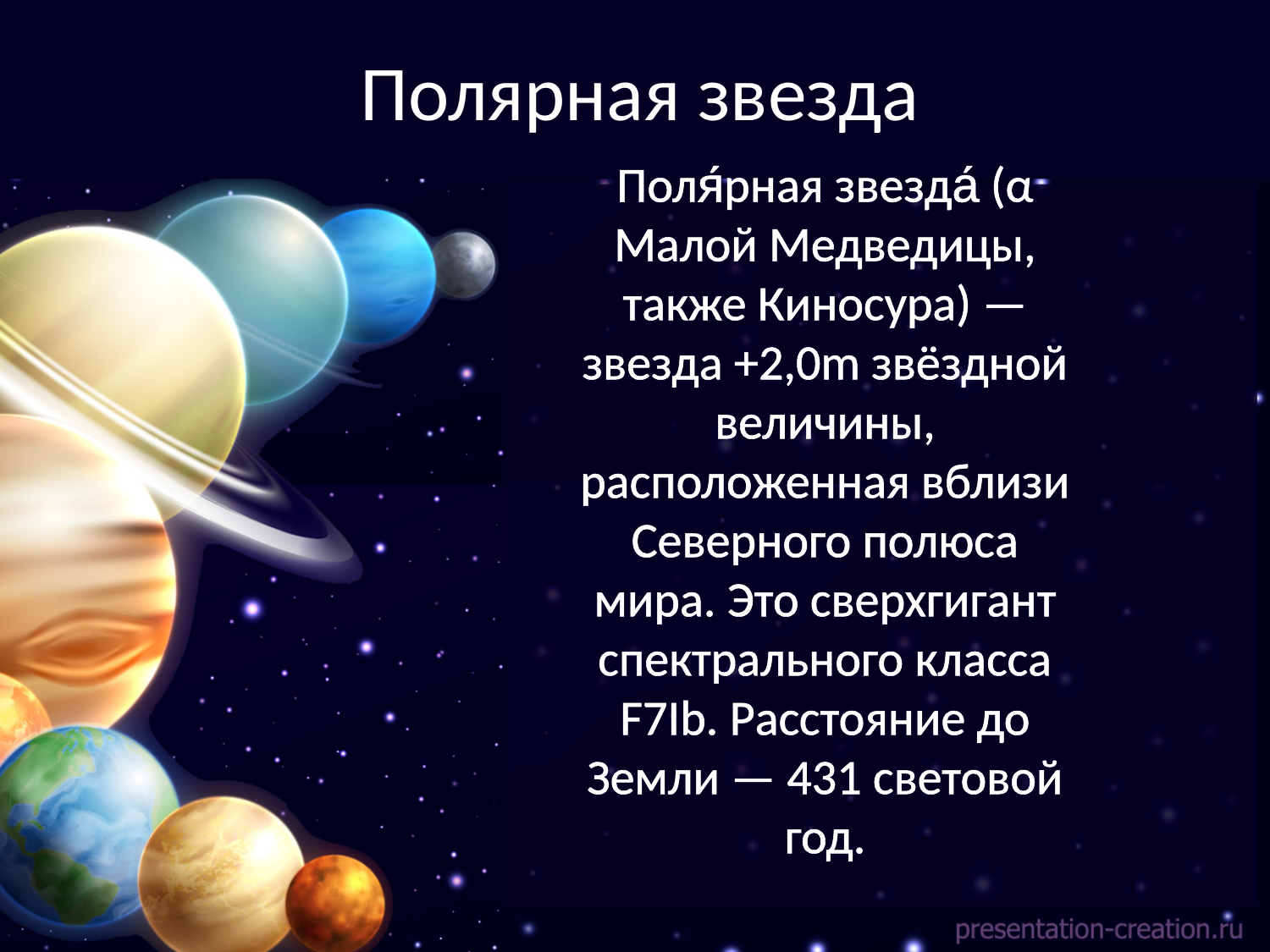

# Полярная звезда
Поля́рная звезда́ (α Малой Медведицы, также Киносура) — звезда +2,0m звёздной величины, расположенная вблизи Северного полюса мира. Это сверхгигант спектрального класса F7Ib. Расстояние до Земли — 431 световой год.